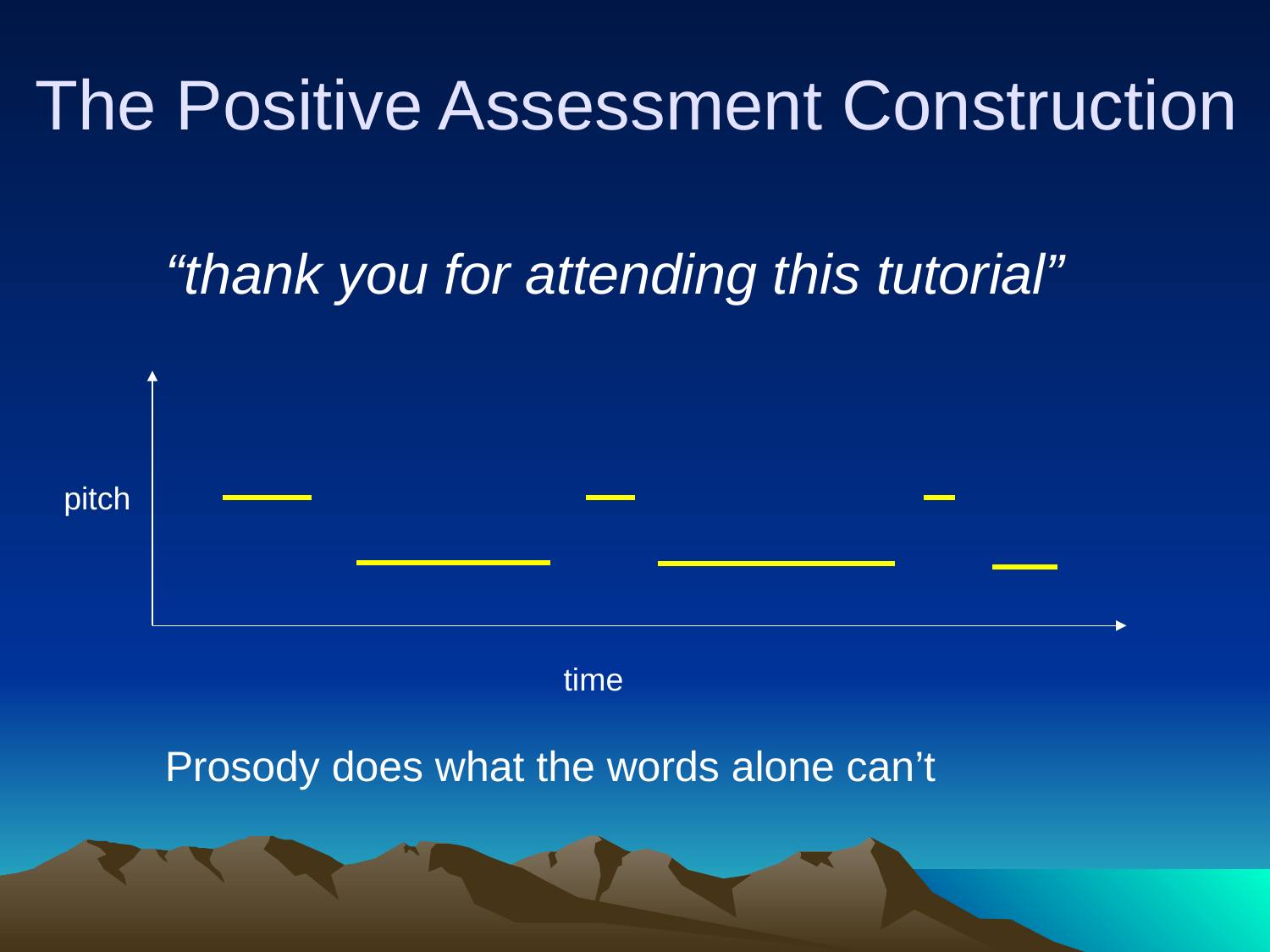

# The Positive Assessment Construction
“thank you for attending this tutorial”
pitch
time
Prosody does what the words alone can’t